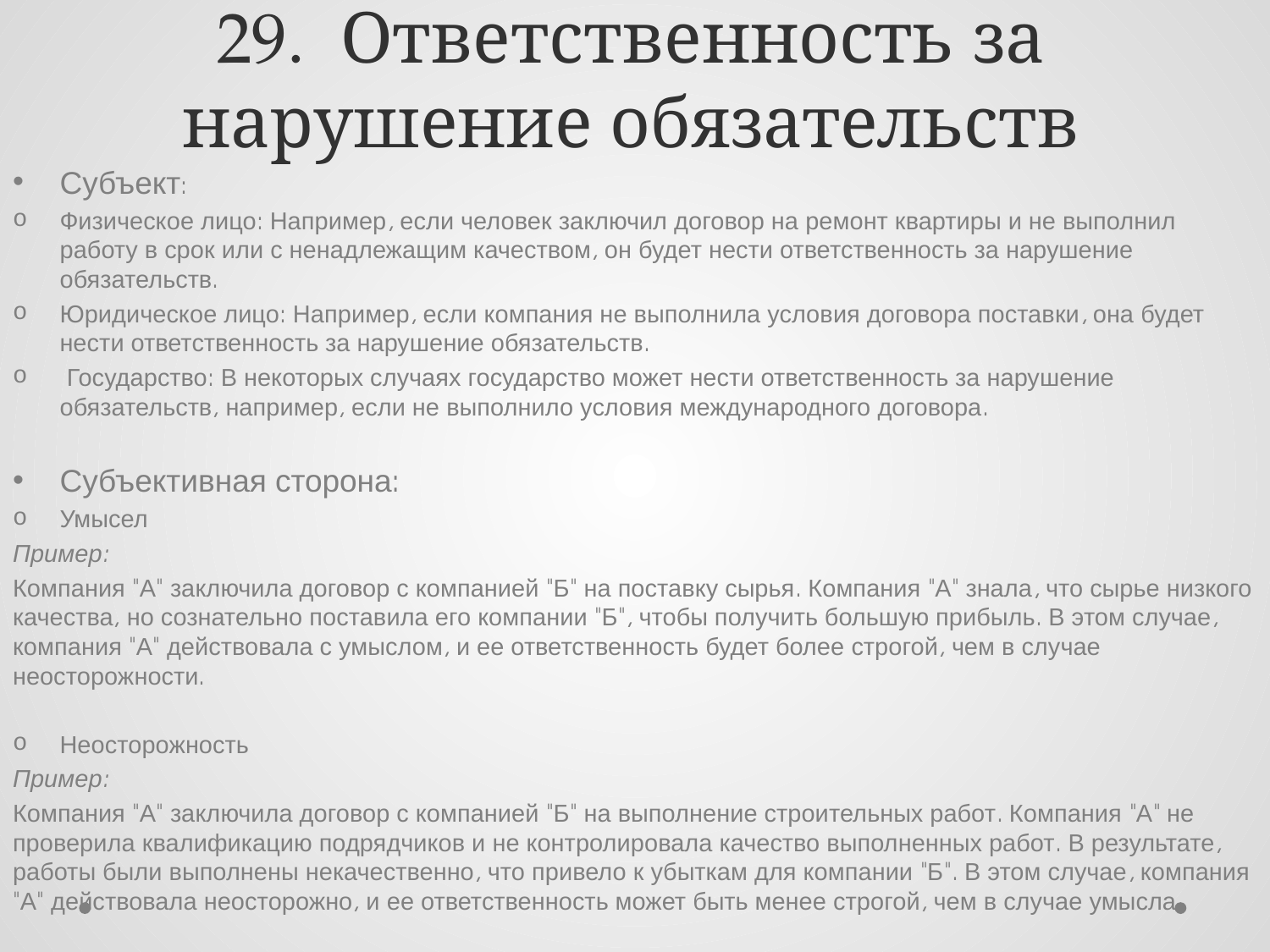

# 29.  Ответственность за нарушение обязательств
Субъект:
Физическое лицо: Например, если человек заключил договор на ремонт квартиры и не выполнил работу в срок или с ненадлежащим качеством, он будет нести ответственность за нарушение обязательств.
Юридическое лицо: Например, если компания не выполнила условия договора поставки, она будет нести ответственность за нарушение обязательств.
 Государство: В некоторых случаях государство может нести ответственность за нарушение обязательств, например, если не выполнило условия международного договора.

Субъективная сторона:
Умысел
Пример:
Компания "А" заключила договор с компанией "Б" на поставку сырья. Компания "А" знала, что сырье низкого качества, но сознательно поставила его компании "Б", чтобы получить большую прибыль. В этом случае, компания "А" действовала с умыслом, и ее ответственность будет более строгой, чем в случае неосторожности.

Неосторожность
Пример:
Компания "А" заключила договор с компанией "Б" на выполнение строительных работ. Компания "А" не проверила квалификацию подрядчиков и не контролировала качество выполненных работ. В результате, работы были выполнены некачественно, что привело к убыткам для компании "Б". В этом случае, компания "А" действовала неосторожно, и ее ответственность может быть менее строгой, чем в случае умысла.